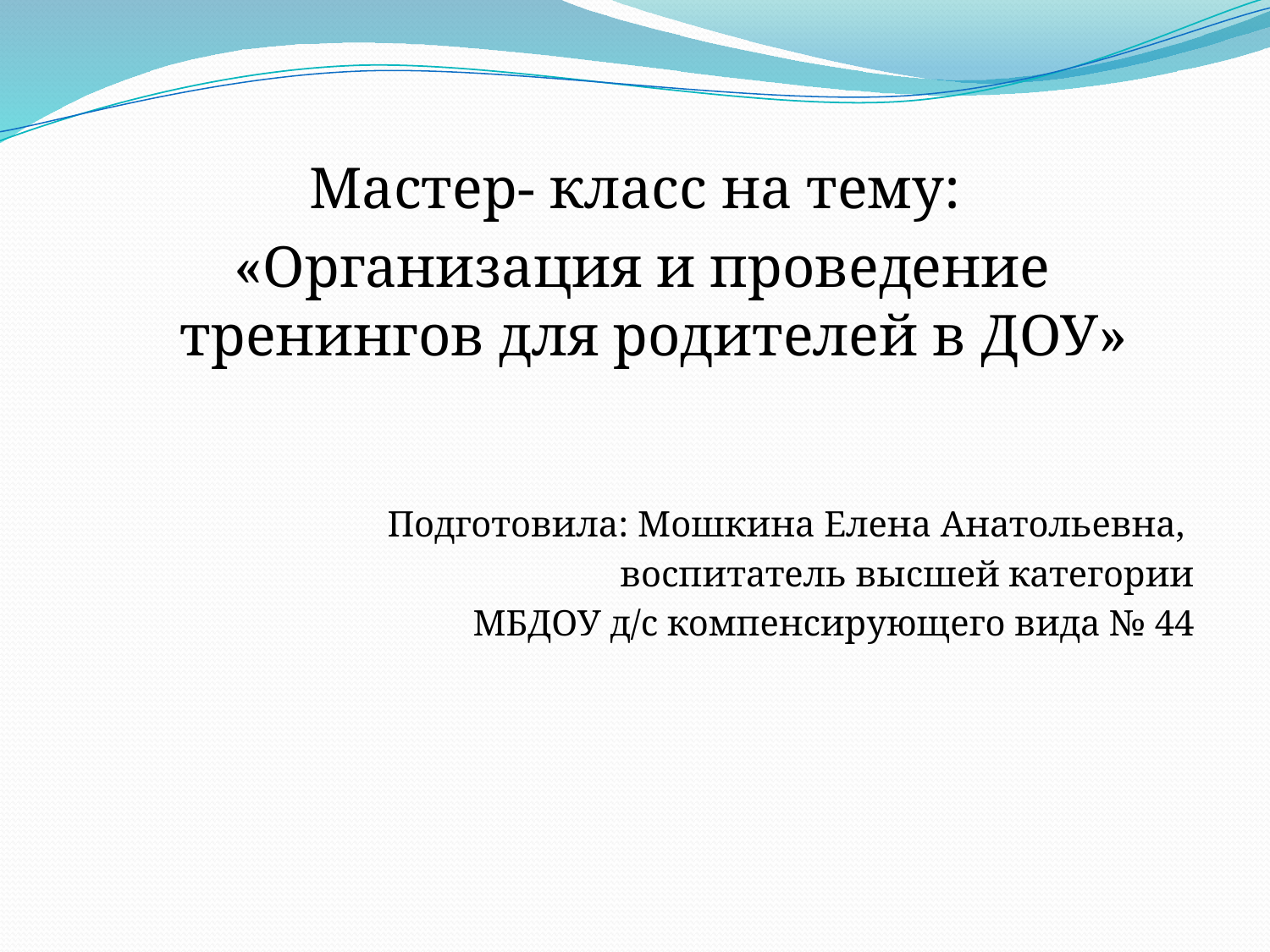

Мастер- класс на тему:
 «Организация и проведение тренингов для родителей в ДОУ»

Подготовила: Мошкина Елена Анатольевна,
воспитатель высшей категории
МБДОУ д/с компенсирующего вида № 44